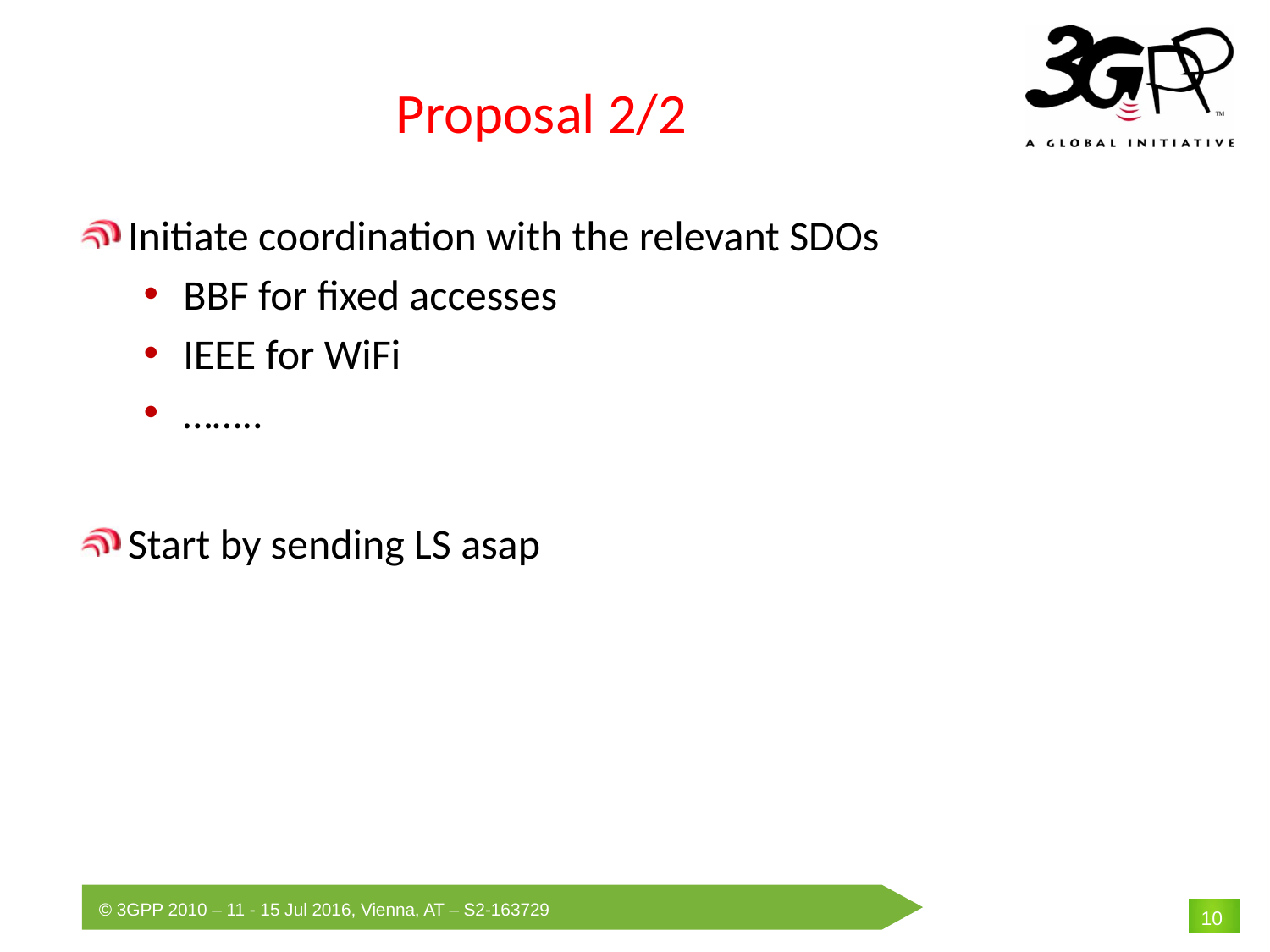

# Proposal 2/2
Initiate coordination with the relevant SDOs
BBF for fixed accesses
IEEE for WiFi
……..

Start by sending LS asap

10